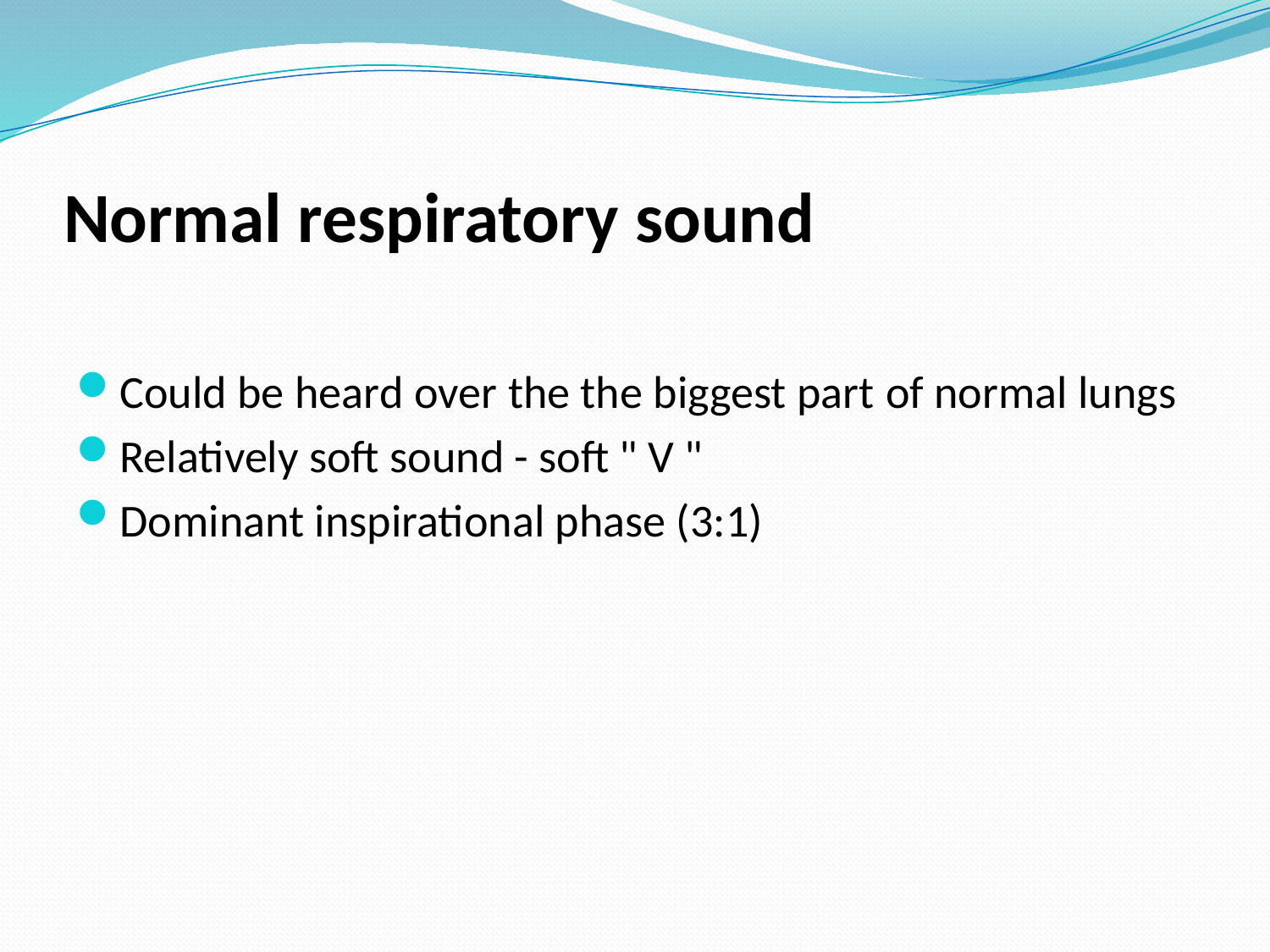

# Normal respiratory sound
Could be heard over the the biggest part of normal lungs
Relatively soft sound - soft " V "
Dominant inspirational phase (3:1)